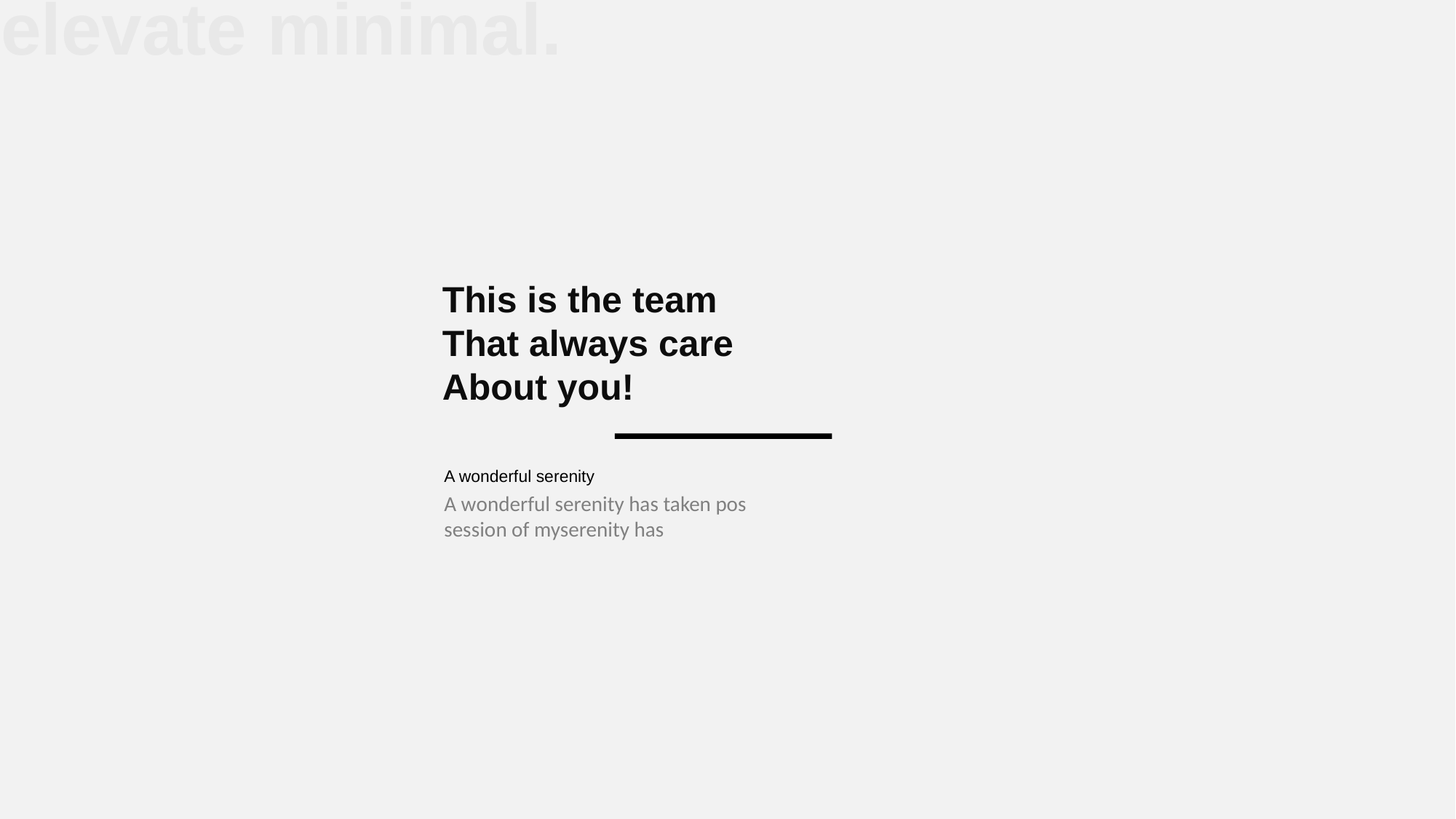

elevate minimal.
This is the team
That always care
About you!

A wonderful serenity
A wonderful serenity has taken pos session of myserenity has